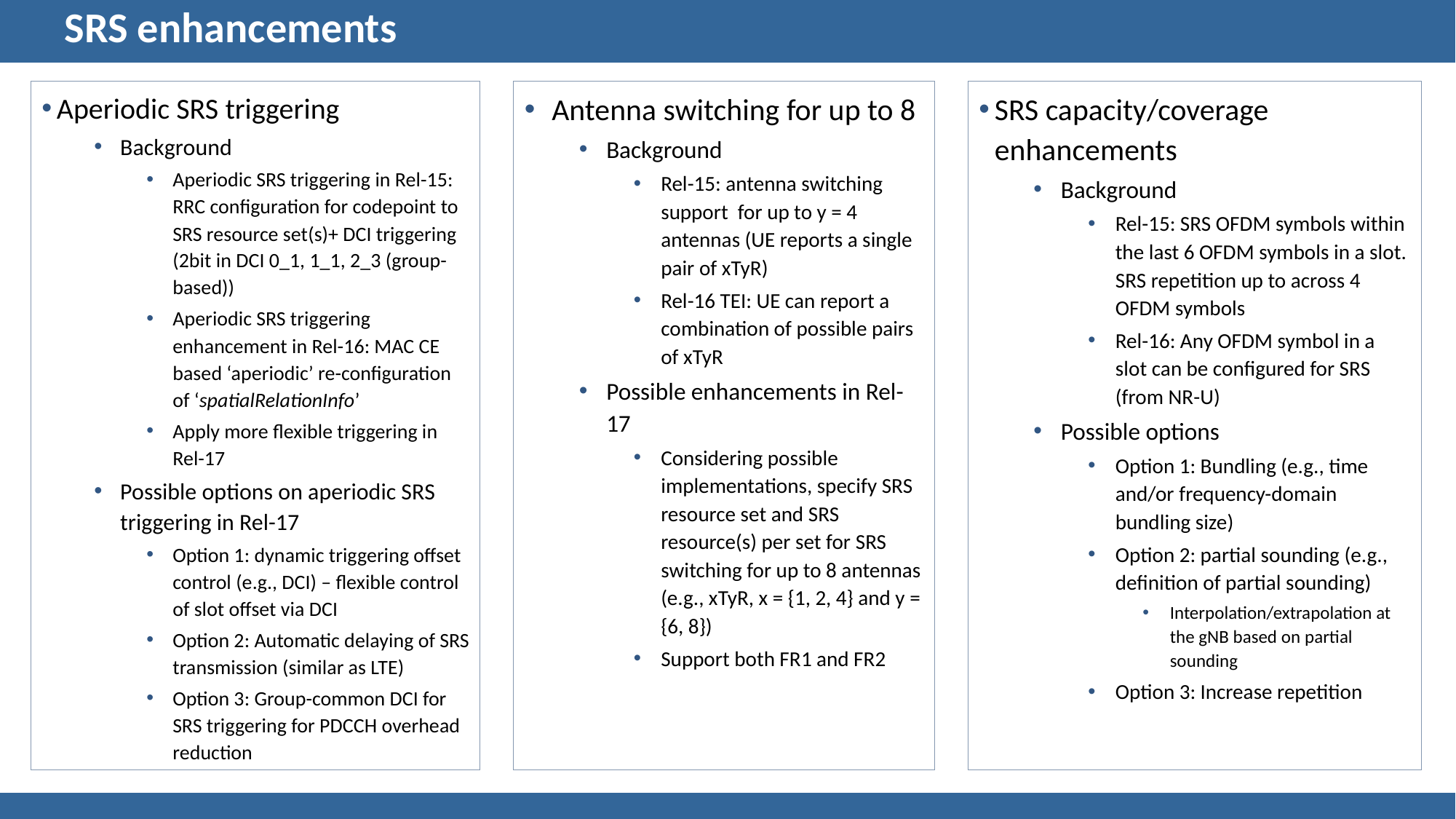

# SRS enhancements
Aperiodic SRS triggering
Background
Aperiodic SRS triggering in Rel-15: RRC configuration for codepoint to SRS resource set(s)+ DCI triggering  (2bit in DCI 0_1, 1_1, 2_3 (group-based))
Aperiodic SRS triggering enhancement in Rel-16: MAC CE based ‘aperiodic’ re-configuration of ‘spatialRelationInfo’
Apply more flexible triggering in Rel-17
Possible options on aperiodic SRS triggering in Rel-17
Option 1: dynamic triggering offset control (e.g., DCI) – flexible control of slot offset via DCI
Option 2: Automatic delaying of SRS transmission (similar as LTE)
Option 3: Group-common DCI for SRS triggering for PDCCH overhead reduction
Antenna switching for up to 8
Background
Rel-15: antenna switching support  for up to y = 4 antennas (UE reports a single pair of xTyR)
Rel-16 TEI: UE can report a combination of possible pairs of xTyR
Possible enhancements in Rel-17
Considering possible implementations, specify SRS resource set and SRS resource(s) per set for SRS switching for up to 8 antennas (e.g., xTyR, x = {1, 2, 4} and y = {6, 8})
Support both FR1 and FR2
SRS capacity/coverage enhancements
Background
Rel-15: SRS OFDM symbols within the last 6 OFDM symbols in a slot. SRS repetition up to across 4 OFDM symbols
Rel-16: Any OFDM symbol in a slot can be configured for SRS (from NR-U)
Possible options
Option 1: Bundling (e.g., time and/or frequency-domain bundling size)
Option 2: partial sounding (e.g., definition of partial sounding)
Interpolation/extrapolation at the gNB based on partial sounding
Option 3: Increase repetition